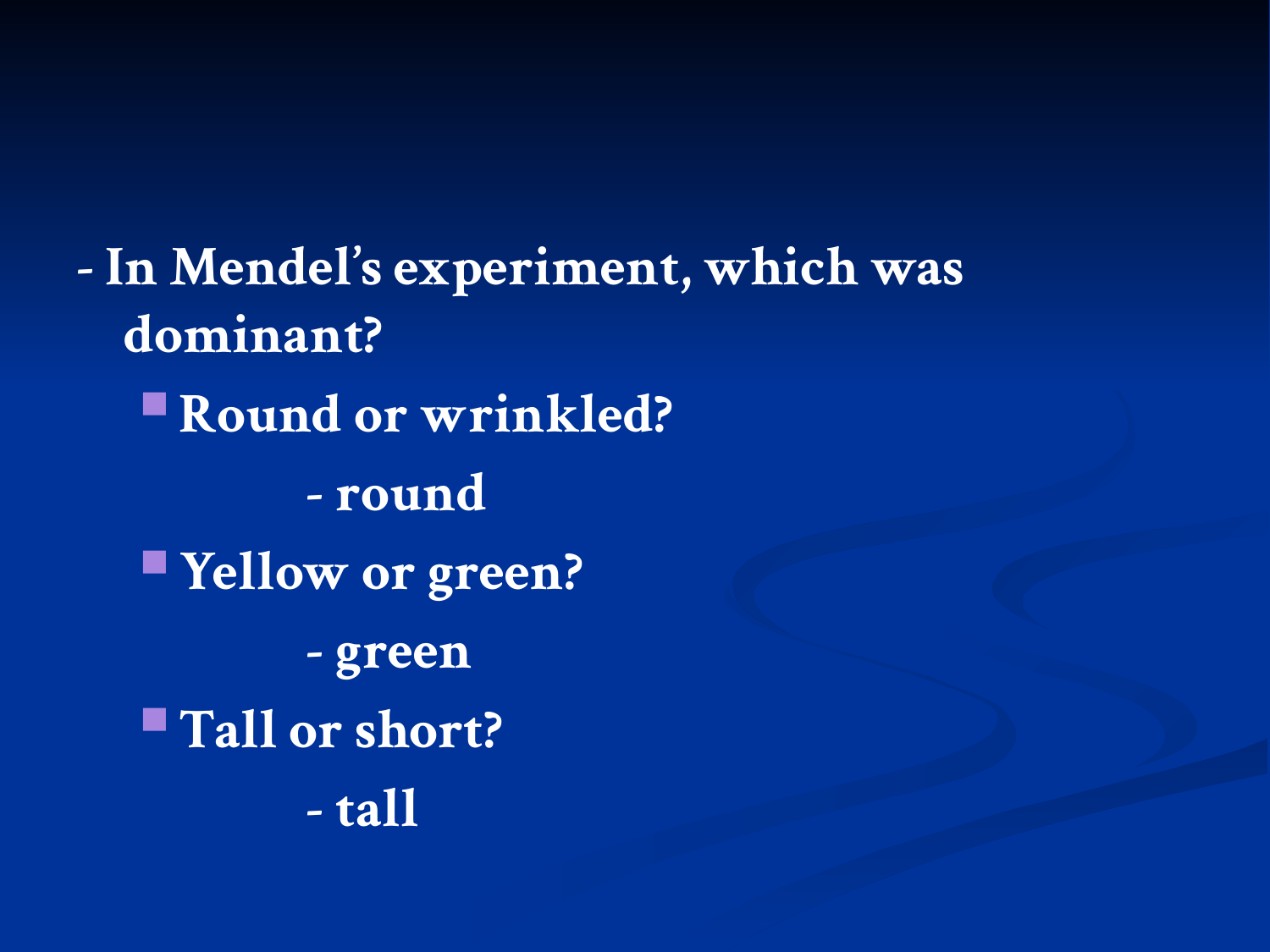

#
- In Mendel’s experiment, which was dominant?
Round or wrinkled?
		- round
Yellow or green?
		- green
Tall or short?
		- tall